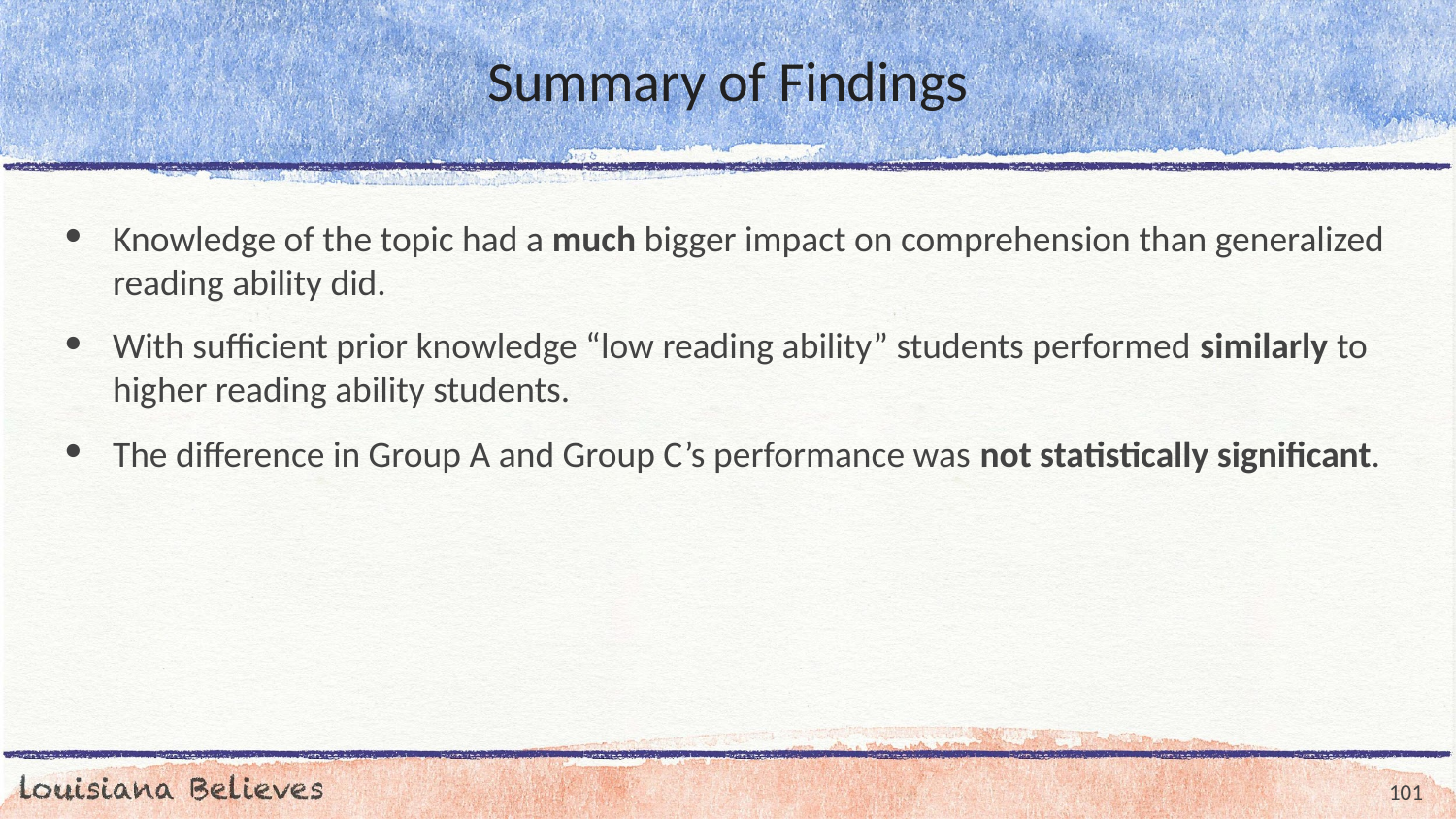

# Summary of Findings
Knowledge of the topic had a much bigger impact on comprehension than generalized reading ability did.
With sufficient prior knowledge “low reading ability” students performed similarly to higher reading ability students.
The difference in Group A and Group C’s performance was not statistically significant.